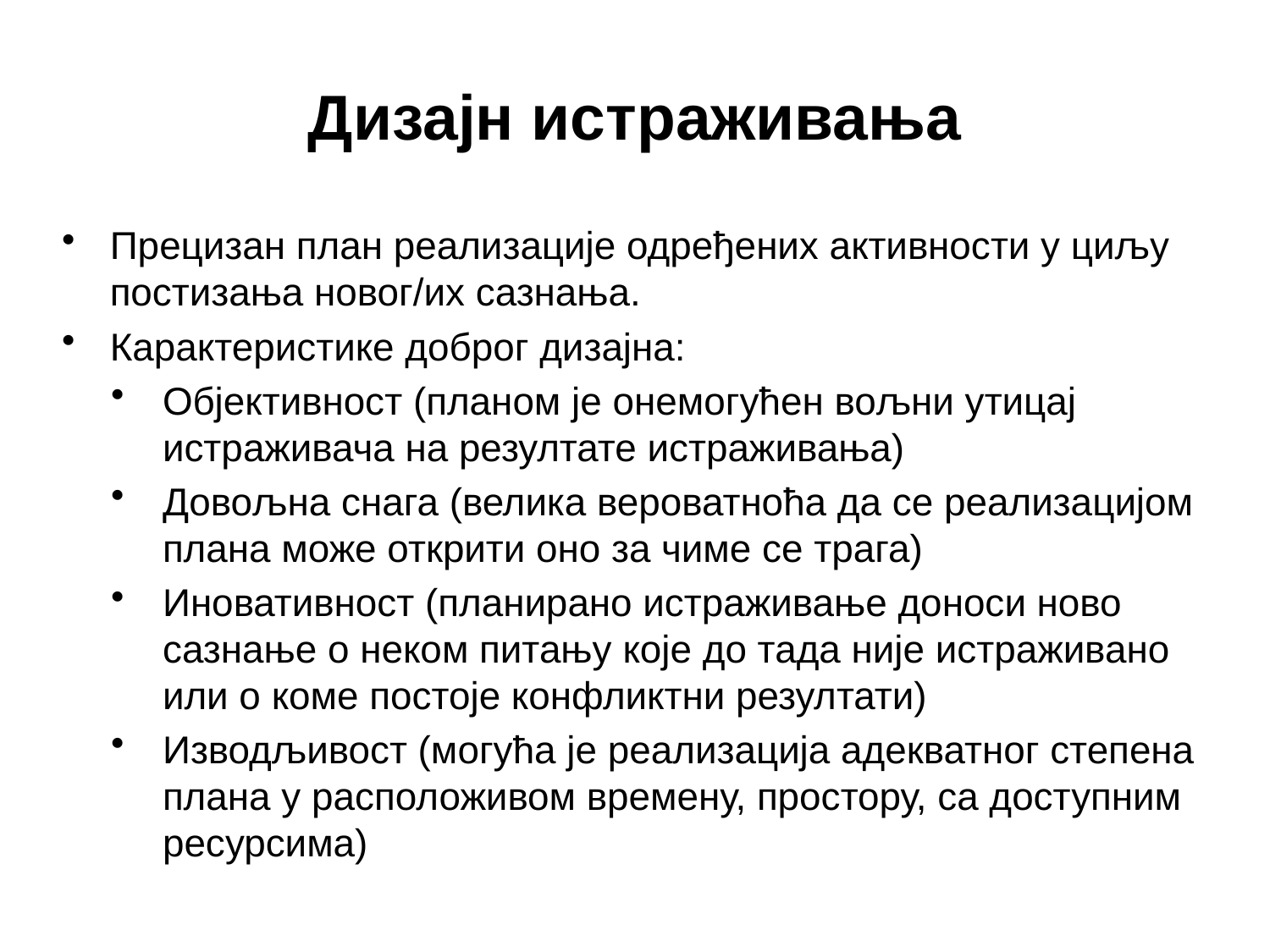

# Дизајн истраживања
Прецизан план реализације одређених активности у циљу постизања новог/их сазнања.
Карактеристике доброг дизајна:
Објективност (планом је онемогућен вољни утицај истраживача на резултате истраживања)
Довољна снага (велика вероватноћа да се реализацијом плана може открити оно за чиме се трага)
Иновативност (планирано истраживање доноси ново сазнање о неком питању које до тада није истраживано или о коме постоје конфликтни резултати)
Изводљивост (могућа је реализација адекватног степена плана у расположивом времену, простору, са доступним ресурсима)